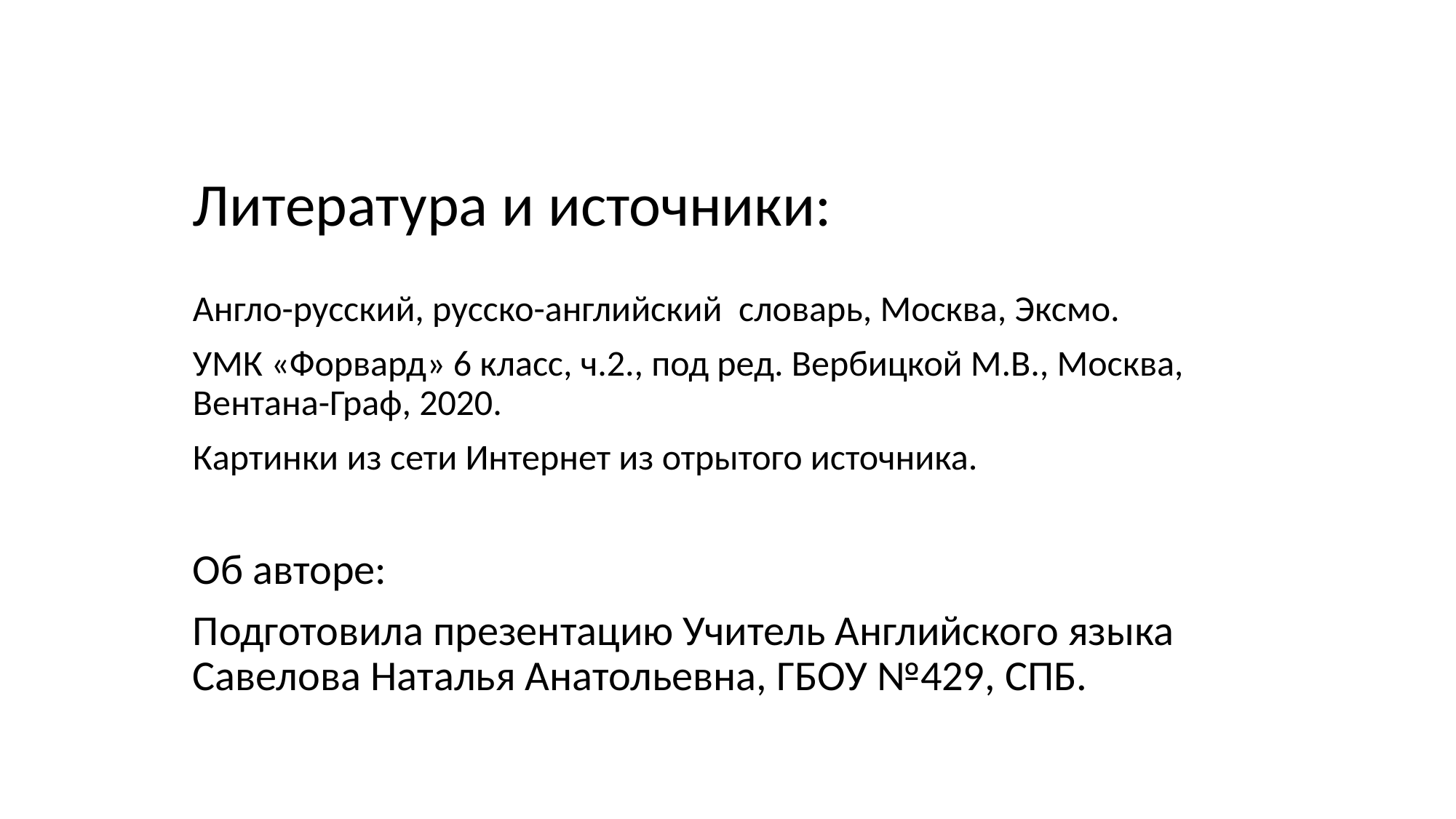

# Литература и источники:
Англо-русский, русско-английский  словарь, Москва, Эксмо.
УМК «Форвард» 6 класс, ч.2., под ред. Вербицкой М.В., Москва, Вентана-Граф, 2020.
Картинки из сети Интернет из отрытого источника.

Об авторе:
Подготовила презентацию Учитель Английского языка Савелова Наталья Анатольевна, ГБОУ №429, СПБ.